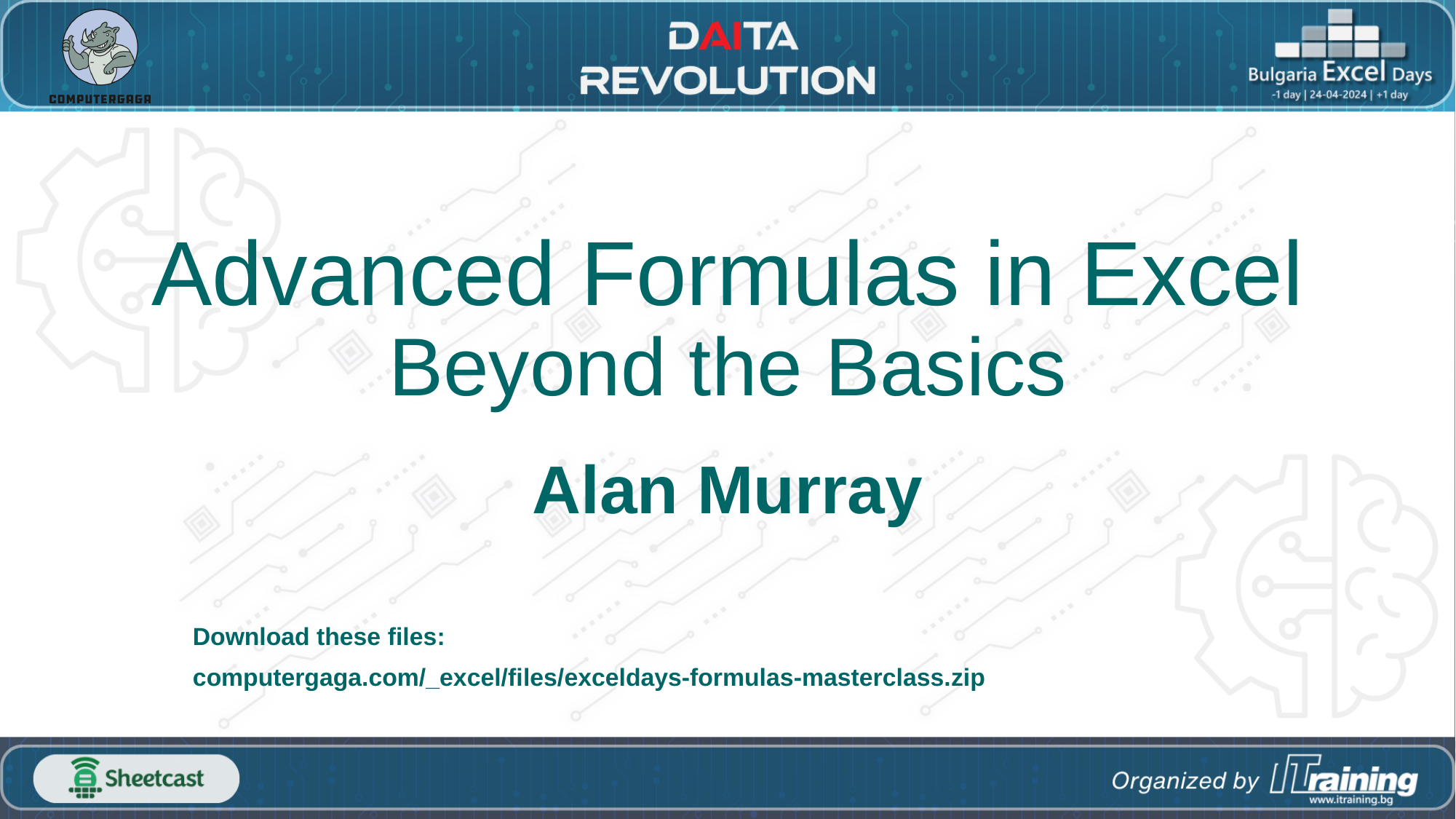

# Advanced Formulas in Excel Beyond the Basics
Alan Murray

Download these files:
computergaga.com/_excel/files/exceldays-formulas-masterclass.zip